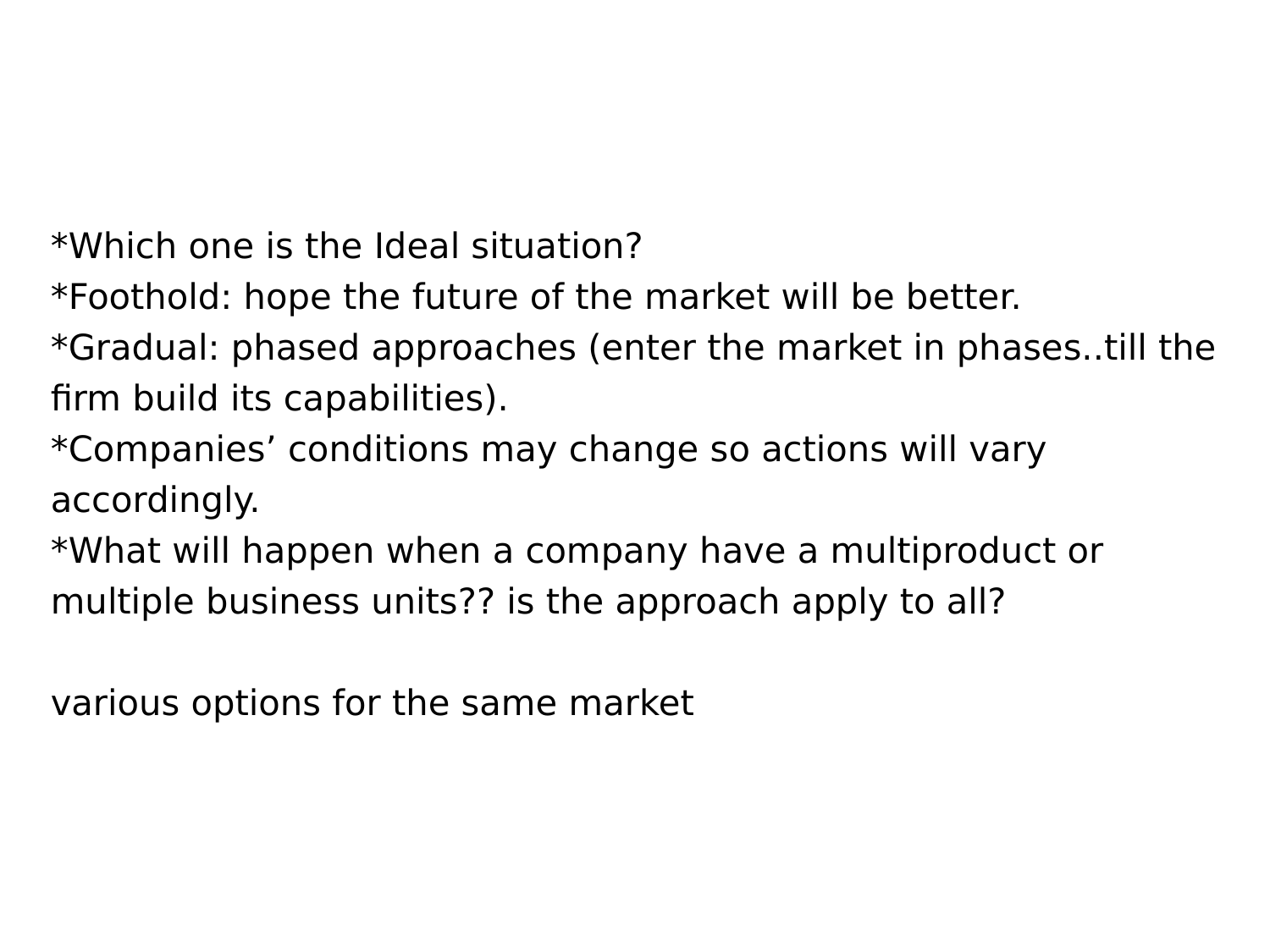

*Which one is the Ideal situation?
*Foothold: hope the future of the market will be better.
*Gradual: phased approaches (enter the market in phases..till the firm build its capabilities).
*Companies’ conditions may change so actions will vary accordingly.
*What will happen when a company have a multiproduct or multiple business units?? is the approach apply to all?

various options for the same market